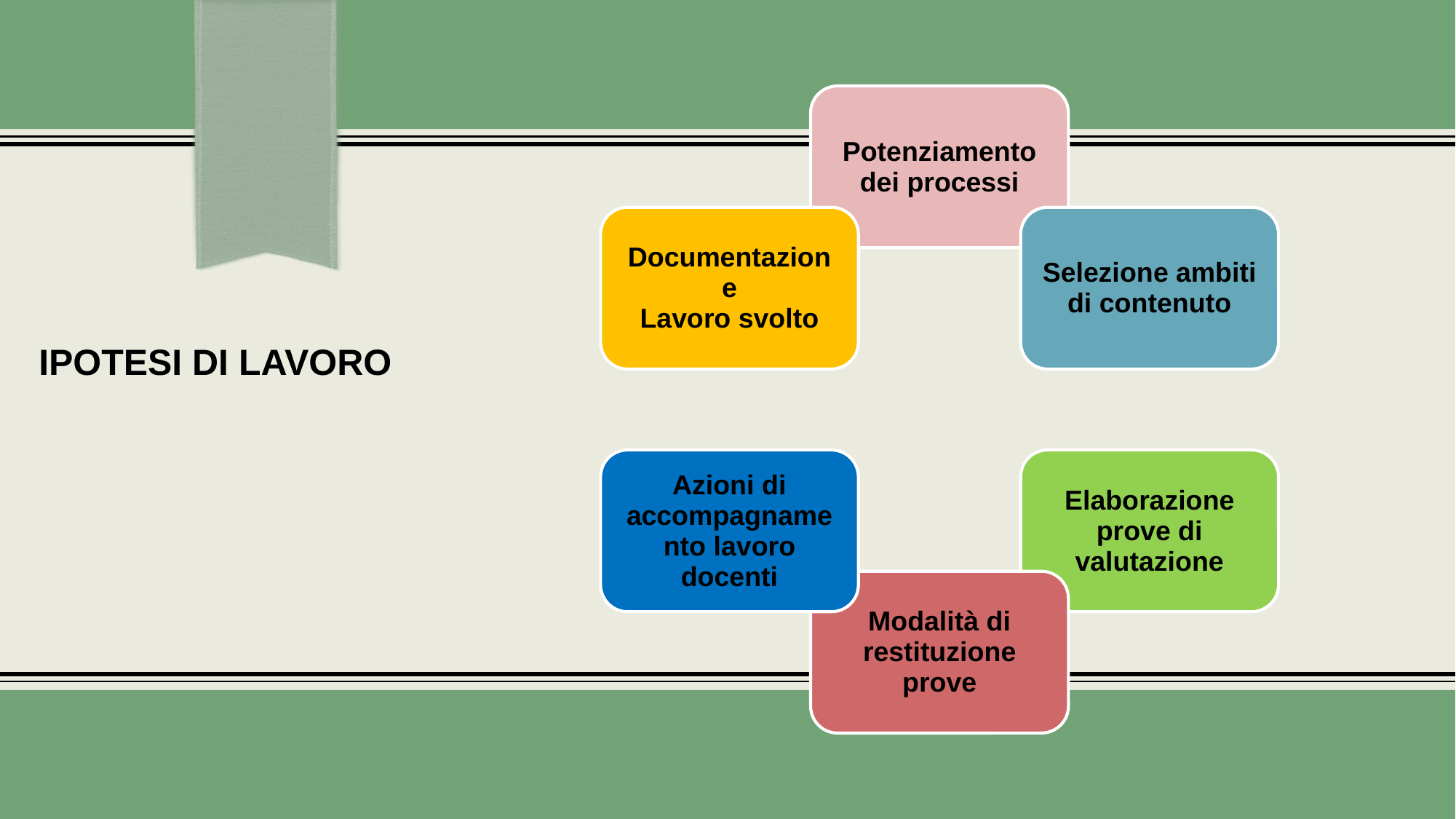

Selezione ambiti di contenuto
Elaborazione prove di valutazione
Modalità di restituzione prove
Azioni di accompagnamento lavoro docenti
Documentazione
Lavoro svolto
Potenziamento dei processi
# Ipotesi di lavoro